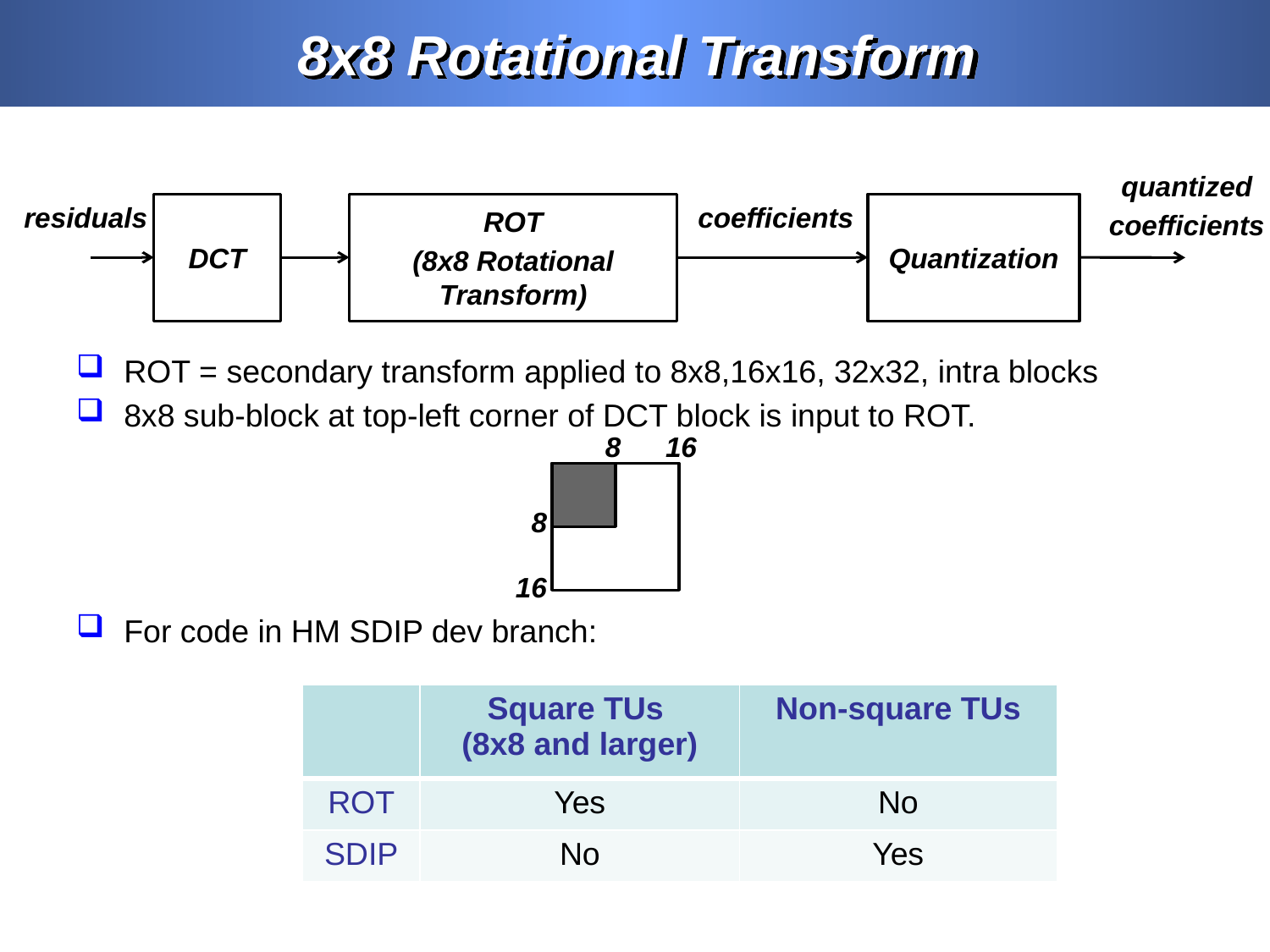

# 8x8 Rotational Transform
quantized
coefficients
residuals
DCT
ROT
(8x8 Rotational Transform)
coefficients
Quantization
ROT = secondary transform applied to 8x8,16x16, 32x32, intra blocks
8x8 sub-block at top-left corner of DCT block is input to ROT.

For code in HM SDIP dev branch:

8
16

8
16
|  | Square TUs (8x8 and larger) | Non-square TUs |
| --- | --- | --- |
| ROT | Yes | No |
| SDIP | No | Yes |